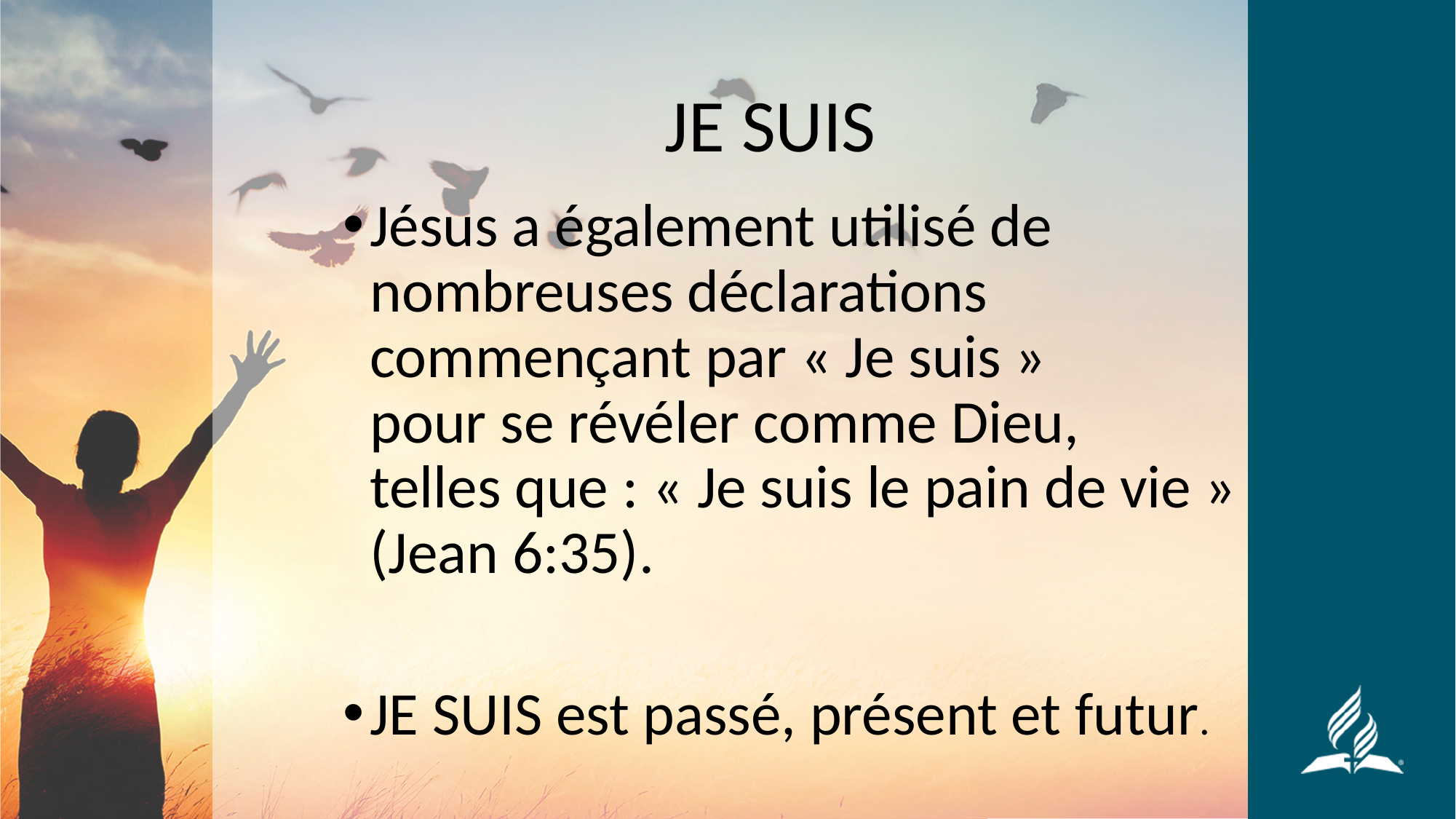

# JE SUIS
Jésus a également utilisé de nombreuses déclarations
commençant par « Je suis »
pour se révéler comme Dieu,
telles que : « Je suis le pain de vie »
(Jean 6:35).

JE SUIS est passé, présent et futur.